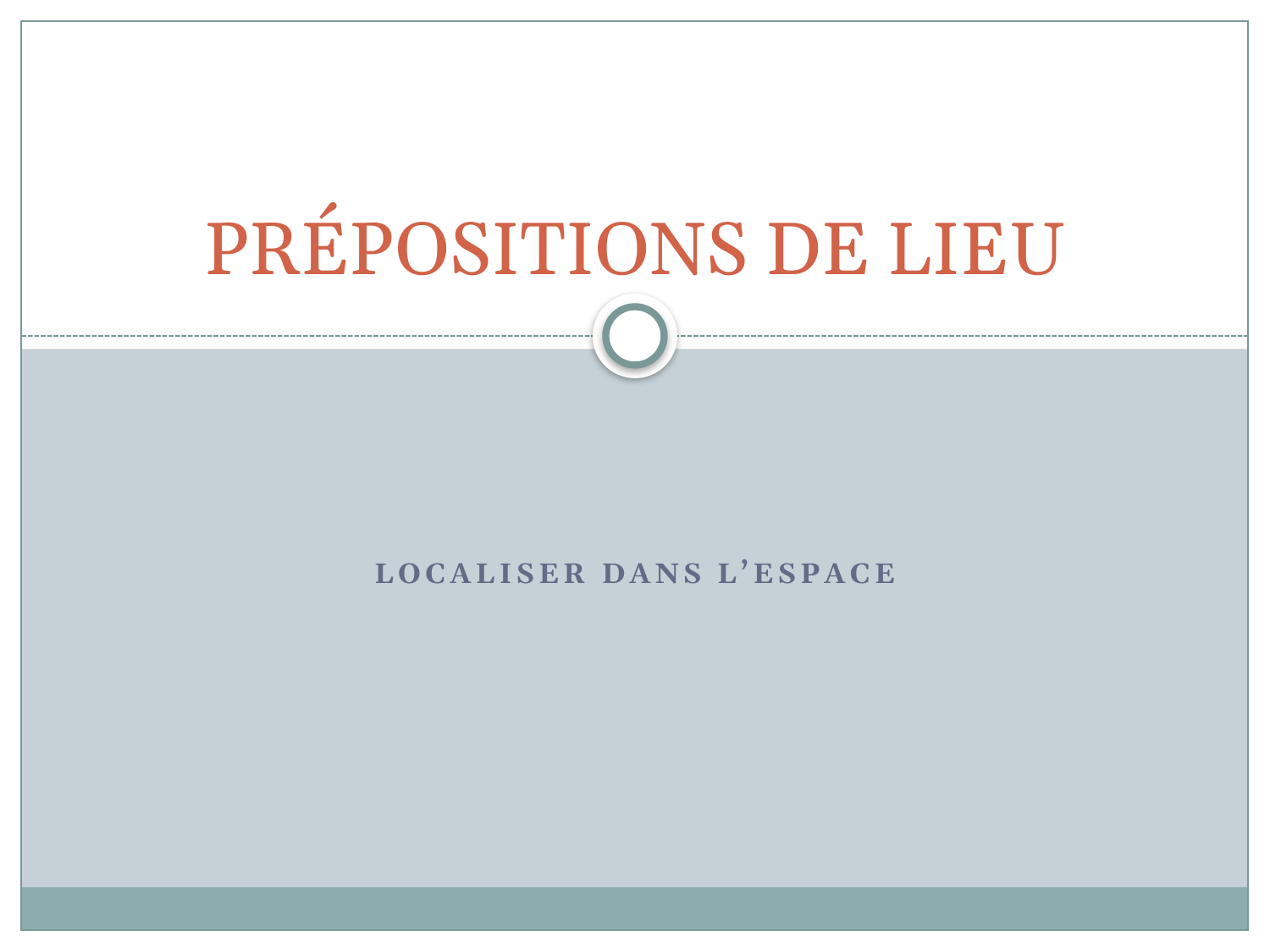

# PRÉPOSITIONS DE LIEU

Localiser dans l’Espace